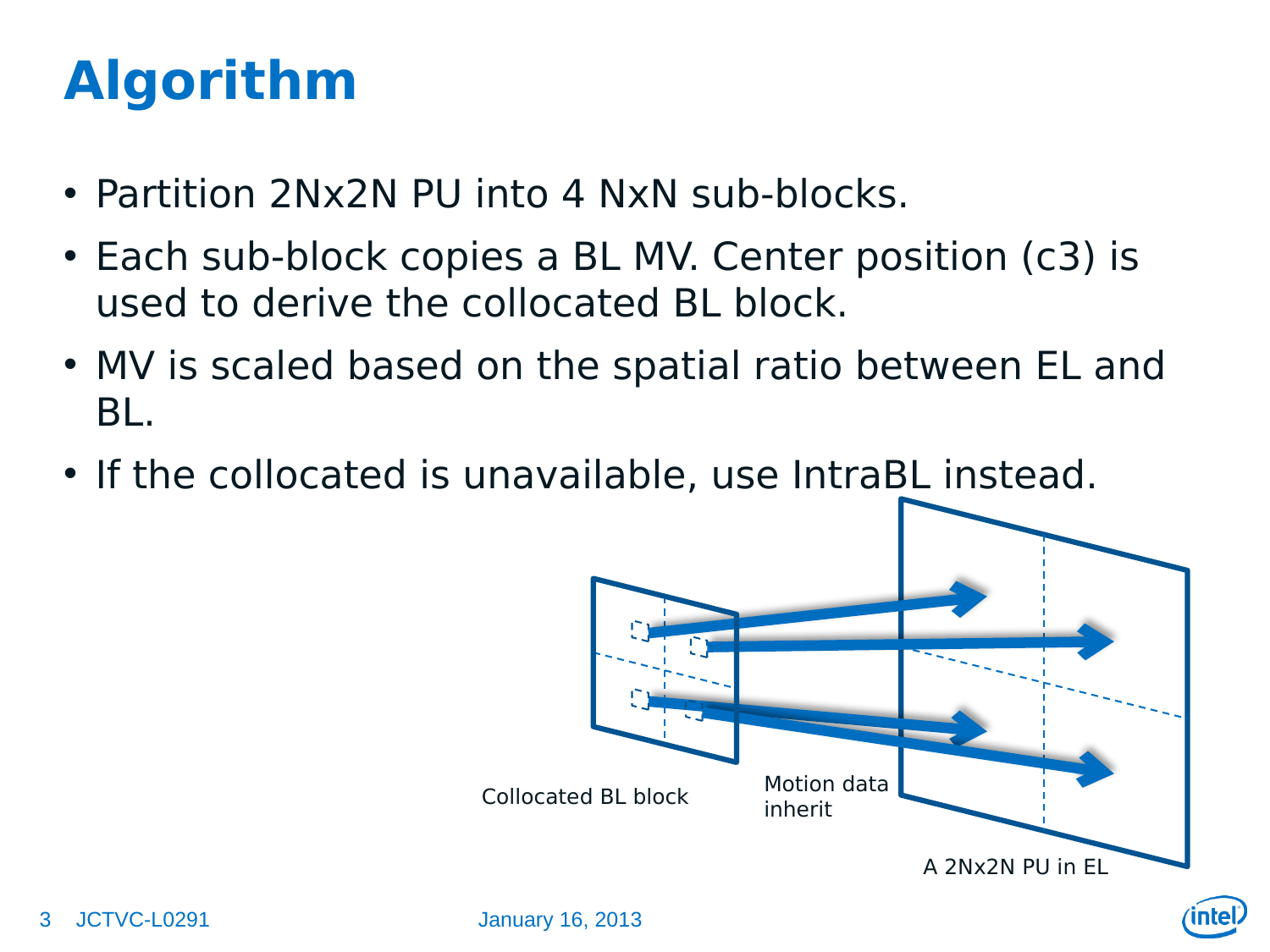

# Algorithm
Partition 2Nx2N PU into 4 NxN sub-blocks.
Each sub-block copies a BL MV. Center position (c3) is used to derive the collocated BL block.
MV is scaled based on the spatial ratio between EL and BL.
If the collocated is unavailable, use IntraBL instead.

Motion data inherit
Collocated BL block
A 2Nx2N PU in EL
3
JCTVC-L0291
January 16, 2013